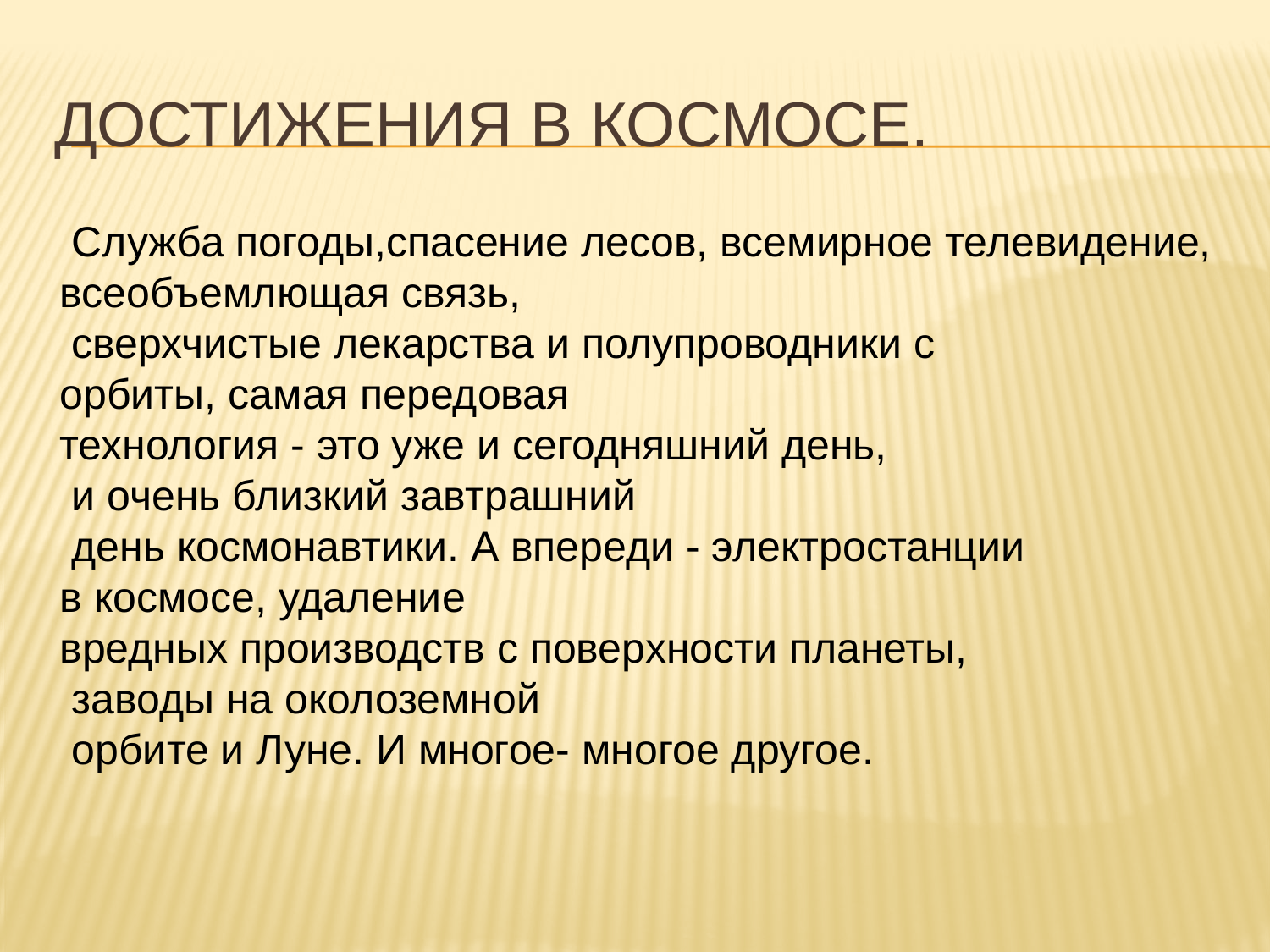

# Достижения в космосе.
 Служба погоды,спасение лесов, всемирное телевидение,
всеобъемлющая связь,
 сверхчистые лекарства и полупроводники с
орбиты, самая передовая
технология - это уже и сегодняшний день,
 и очень близкий завтрашний
 день космонавтики. А впереди - электростанции
в космосе, удаление
вредных производств с поверхности планеты,
 заводы на околоземной
 орбите и Луне. И многое- многое другое.